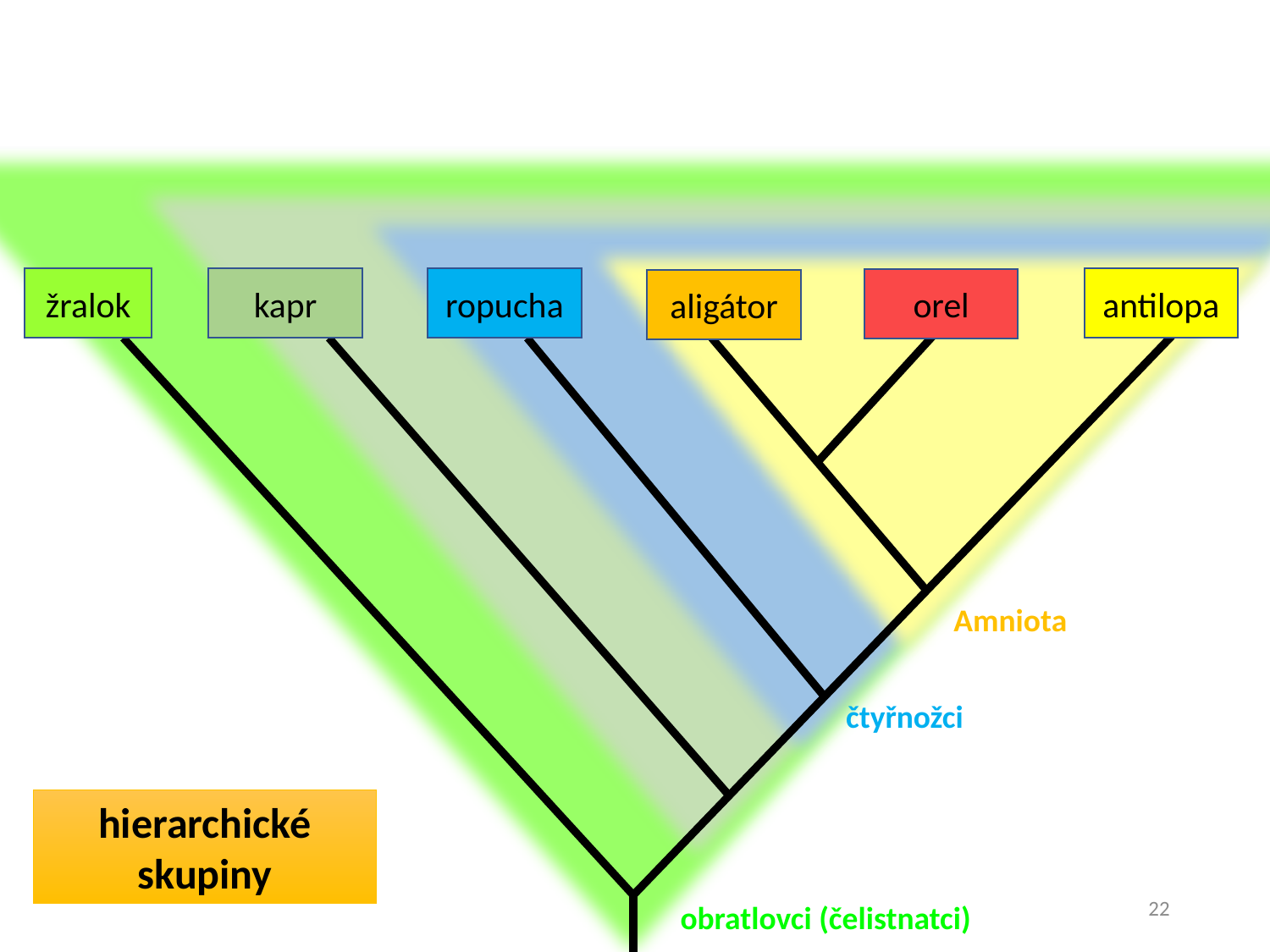

žralok
kapr
ropucha
antilopa
orel
aligátor
Amniota
čtyřnožci
hierarchické skupiny
obratlovci (čelistnatci)
22